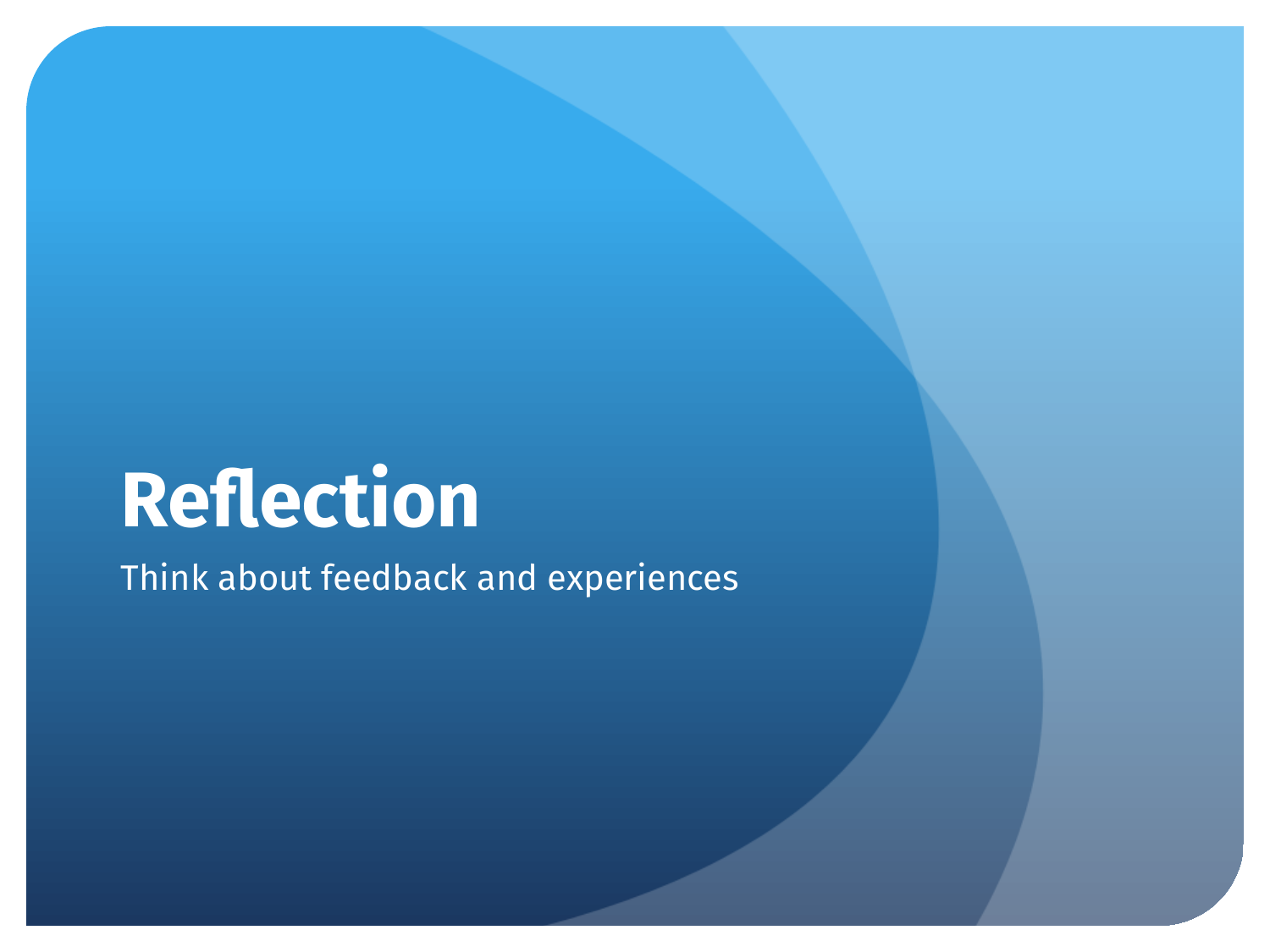

# Reflection
Think about feedback and experiences